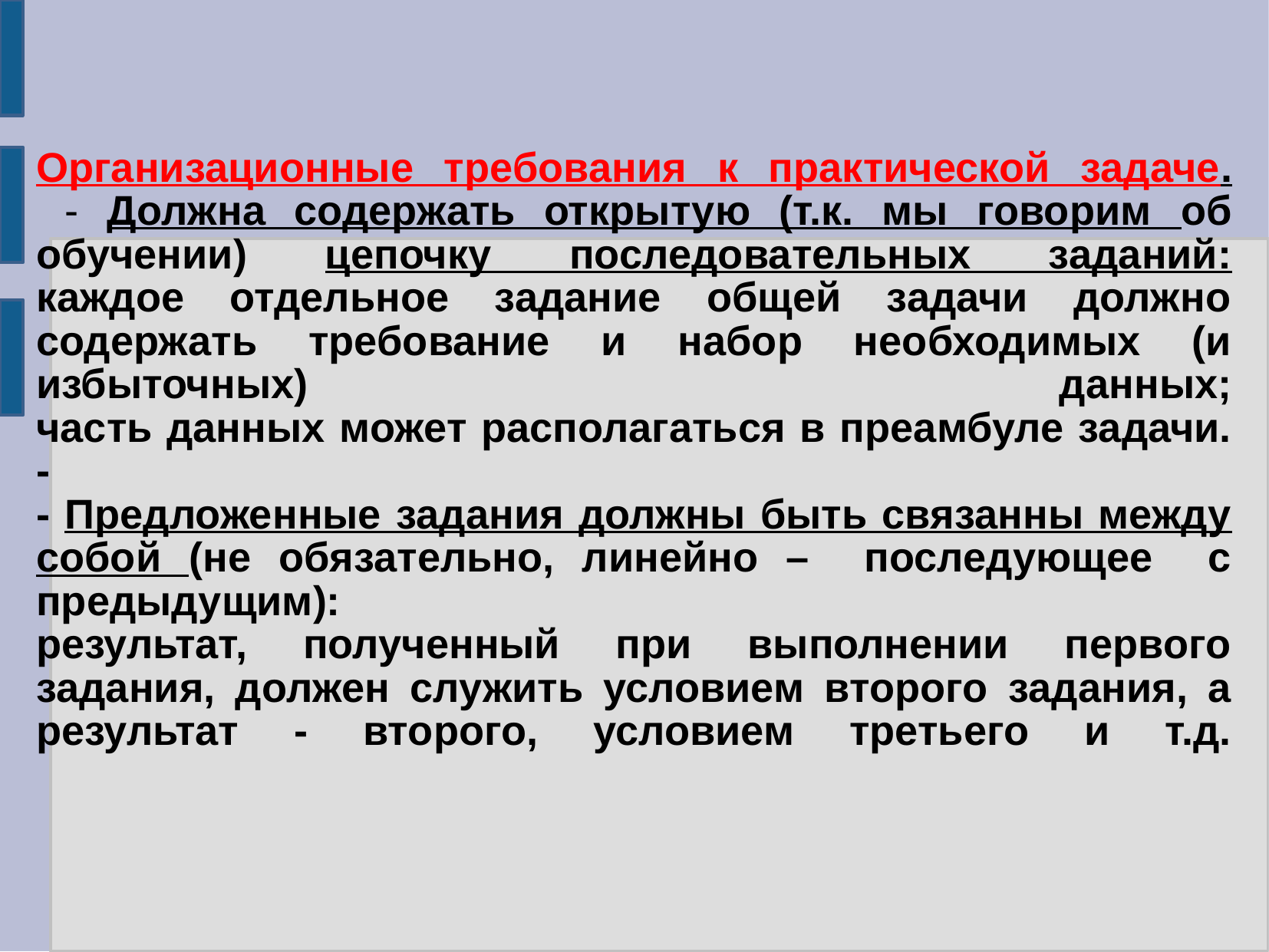

# Организационные требования к практической задаче. - Должна содержать открытую (т.к. мы говорим об обучении) цепочку последовательных заданий: каждое отдельное задание общей задачи должно содержать требование и набор необходимых (и избыточных) данных; часть данных может располагаться в преамбуле задачи. - - Предложенные задания должны быть связанны между собой (не обязательно, линейно –  последующее  с предыдущим): результат, полученный при выполнении первого задания, должен служить условием второго задания, а результат - второго, условием третьего и т.д.